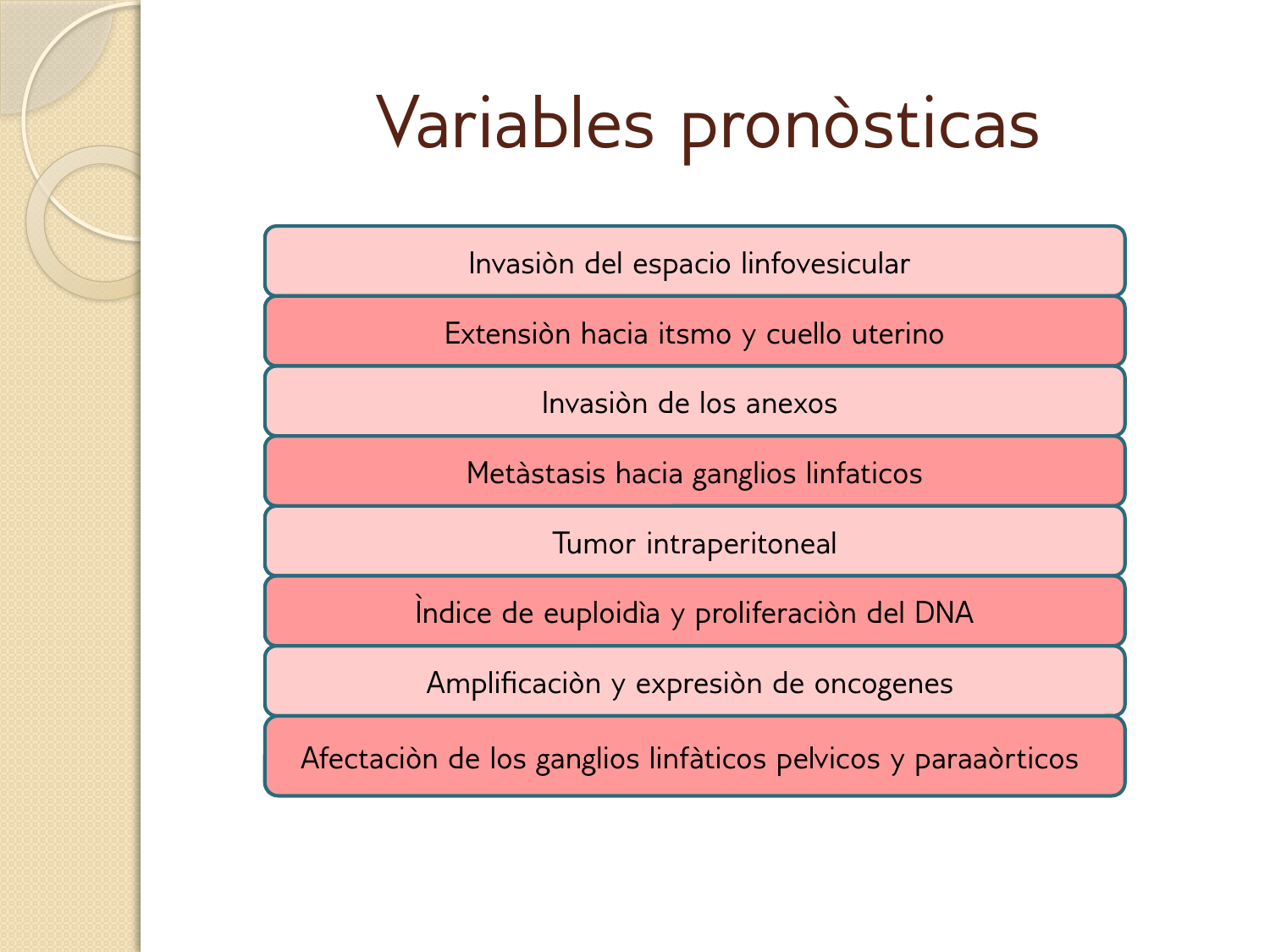

# Variables pronòsticas

Invasiòn del espacio linfovesicular
Extensiòn hacia itsmo y cuello uterino
Invasiòn de los anexos
Metàstasis hacia ganglios linfaticos
Tumor intraperitoneal
Ìndice de euploidìa y proliferaciòn del DNA
Amplificaciòn y expresiòn de oncogenes
Afectaciòn de los ganglios linfàticos pelvicos y paraaòrticos